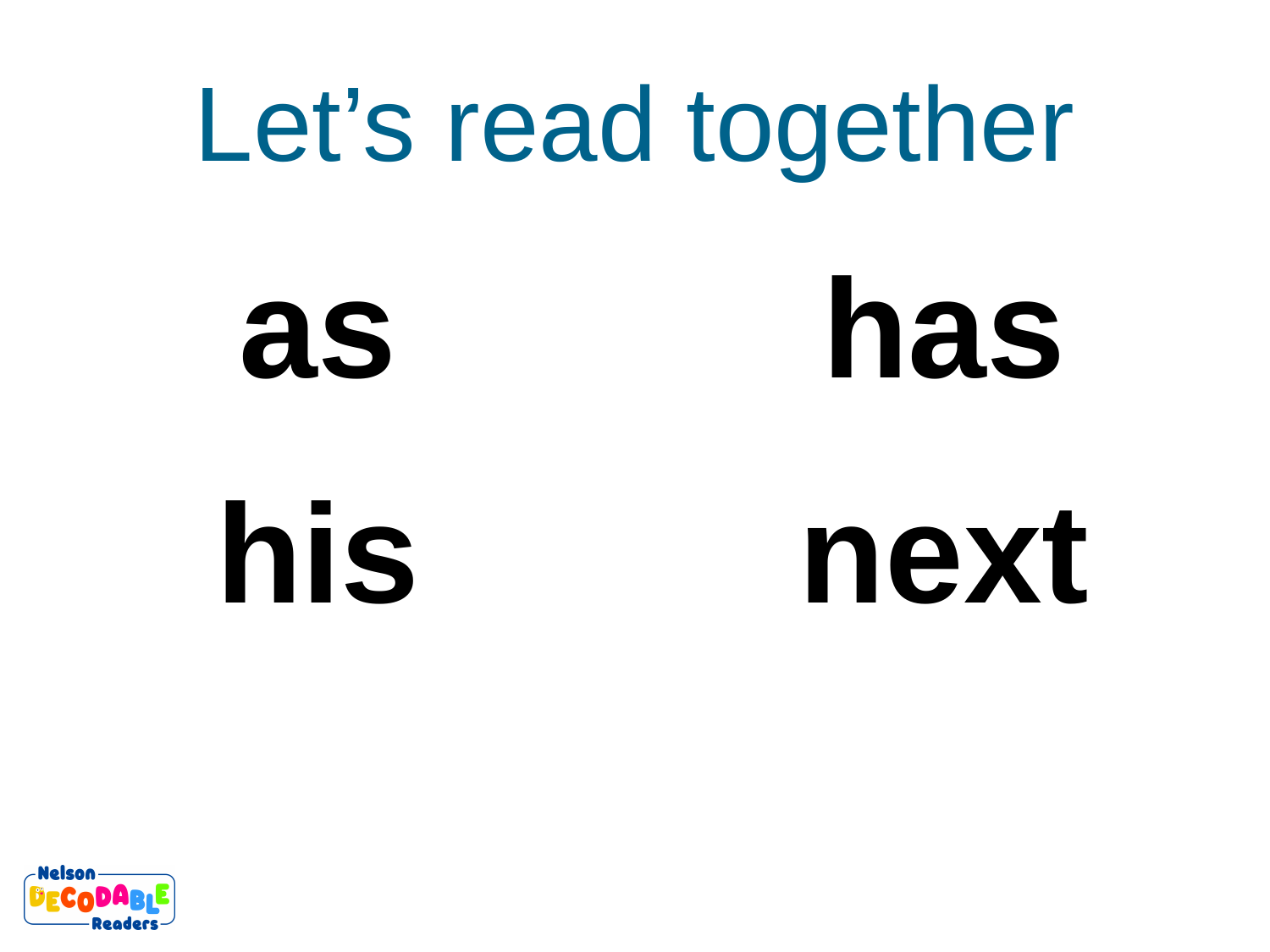

Let’s read together
as
has
his
next